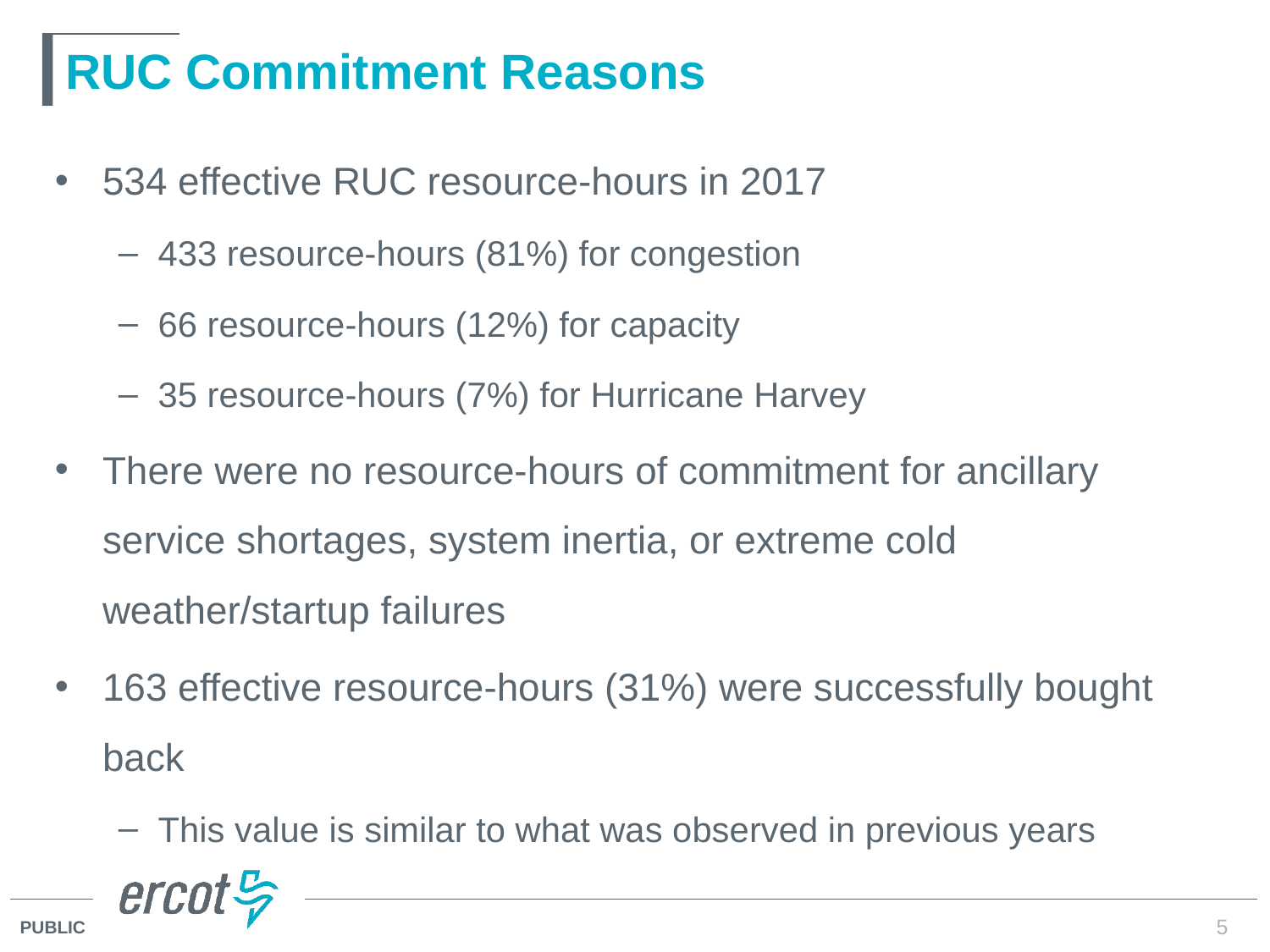

# RUC Commitment Reasons
534 effective RUC resource-hours in 2017
433 resource-hours (81%) for congestion
66 resource-hours (12%) for capacity
35 resource-hours (7%) for Hurricane Harvey
There were no resource-hours of commitment for ancillary service shortages, system inertia, or extreme cold weather/startup failures
163 effective resource-hours (31%) were successfully bought back
This value is similar to what was observed in previous years
5